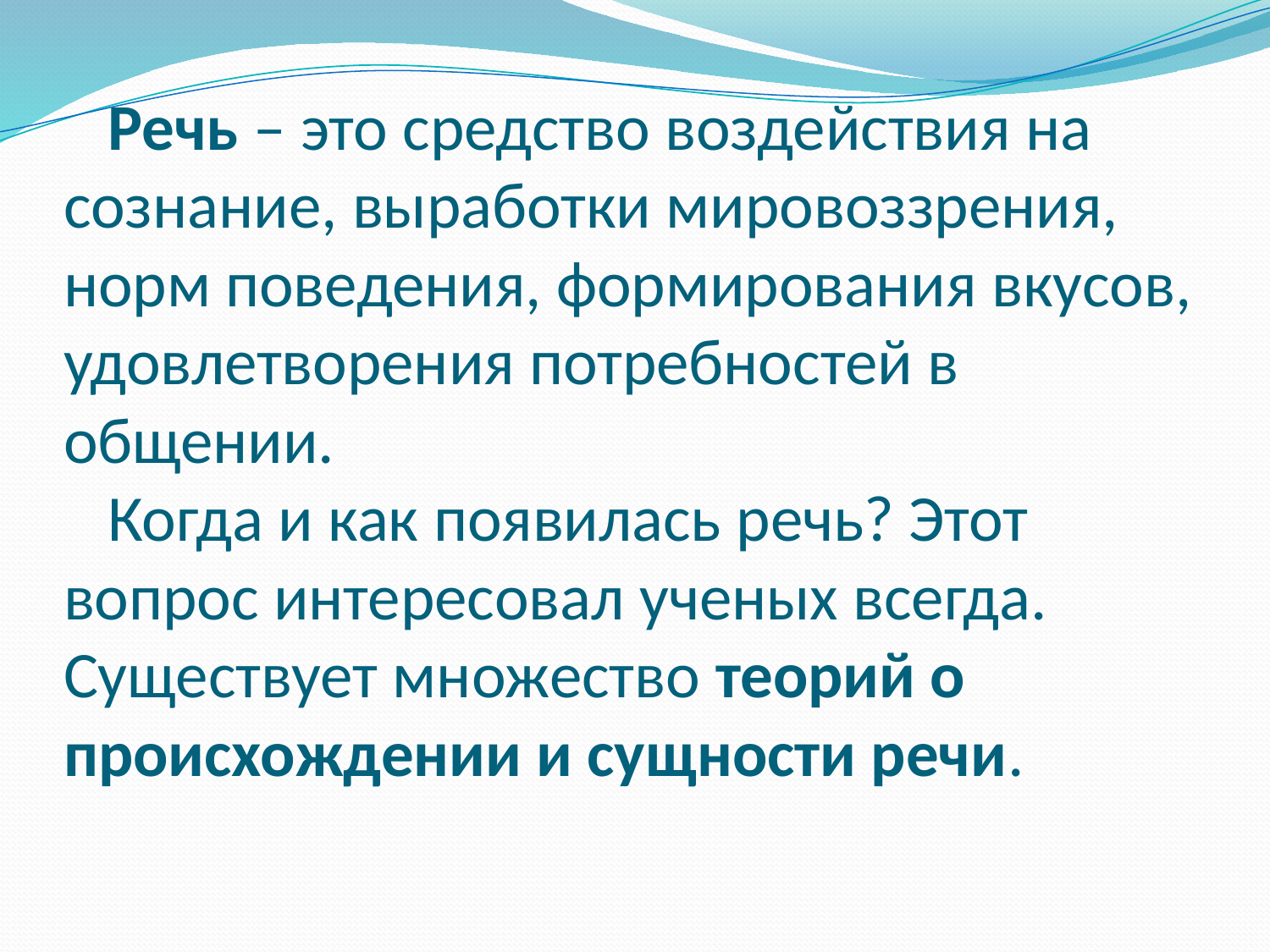

# Речь – это средство воздействия на сознание, выработки мировоззрения, норм поведения, формирования вкусов, удовлетворения потребностей в общении. Когда и как появилась речь? Этот вопрос интересовал ученых всегда. Существует множество теорий о происхождении и сущности речи.